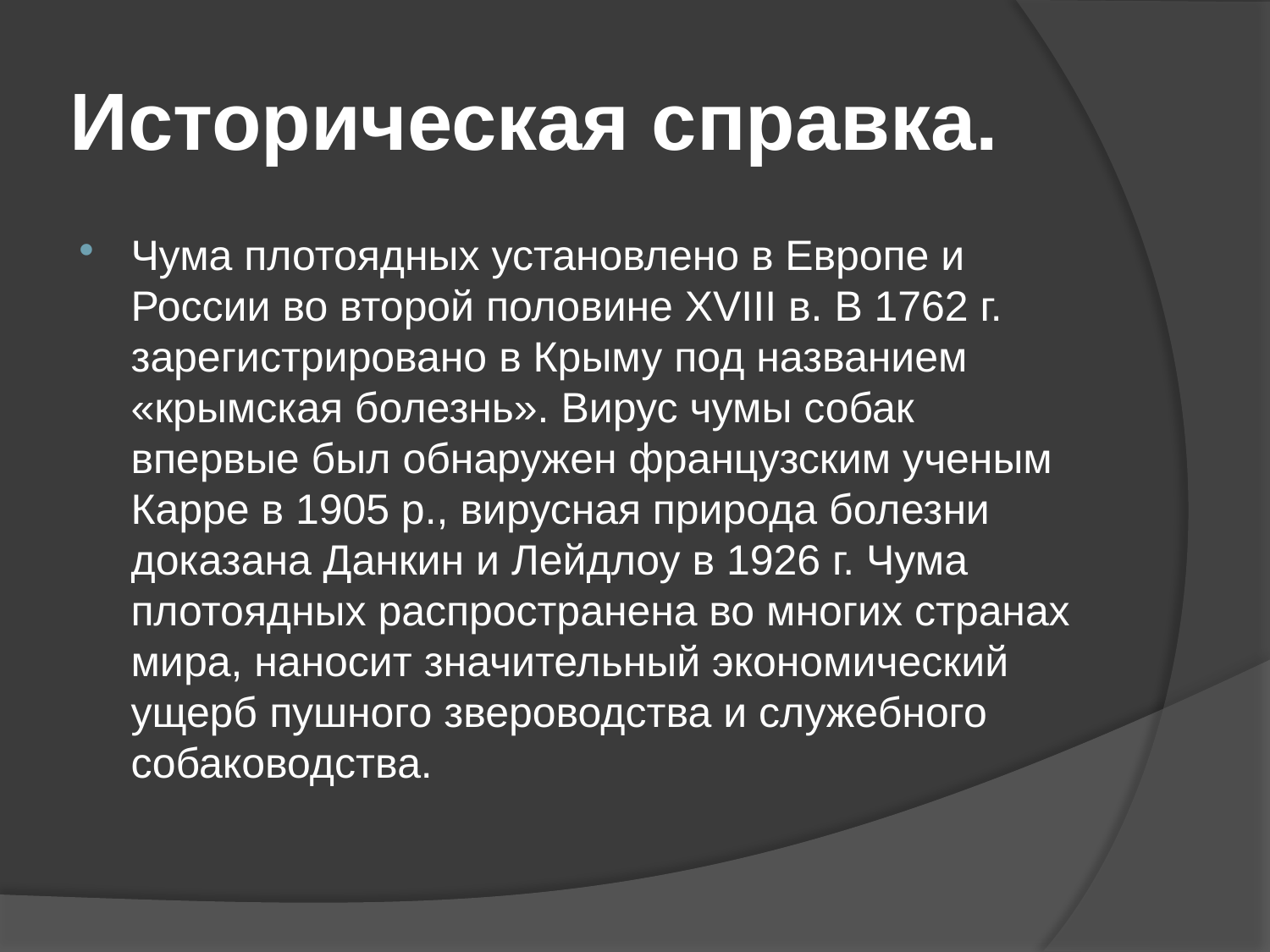

# Историческая справка.
Чума плотоядных установлено в Европе и России во второй половине XVIII в. В 1762 г. зарегистрировано в Крыму под названием «крымская болезнь». Вирус чумы собак впервые был обнаружен французским ученым Карре в 1905 p., вирусная природа болезни доказана Данкин и Лейдлоу в 1926 г. Чума плотоядных распространена во многих странах мира, наносит значительный экономический ущерб пушного звероводства и служебного собаководства.